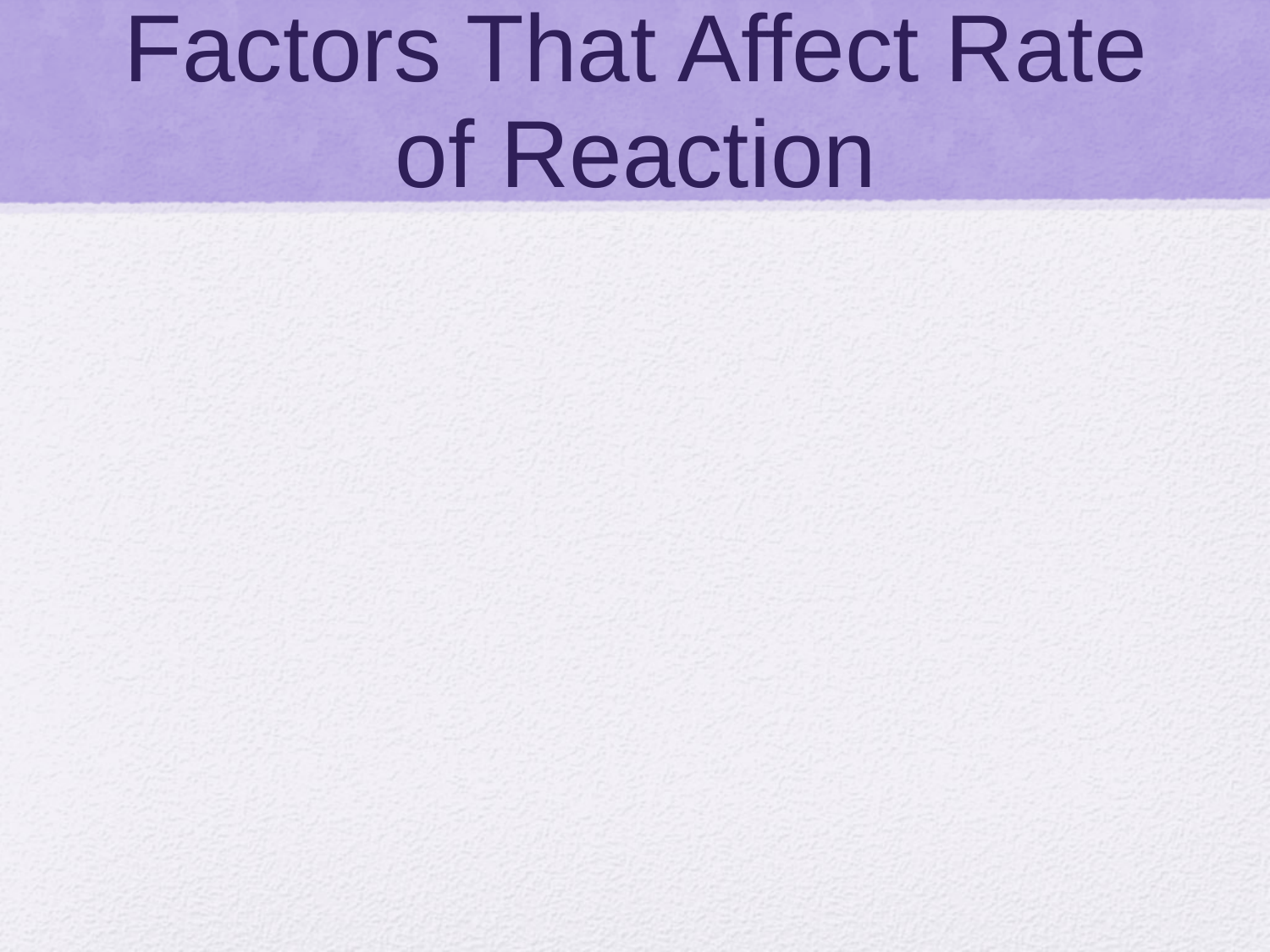

# Factors That Affect Rate of Reaction